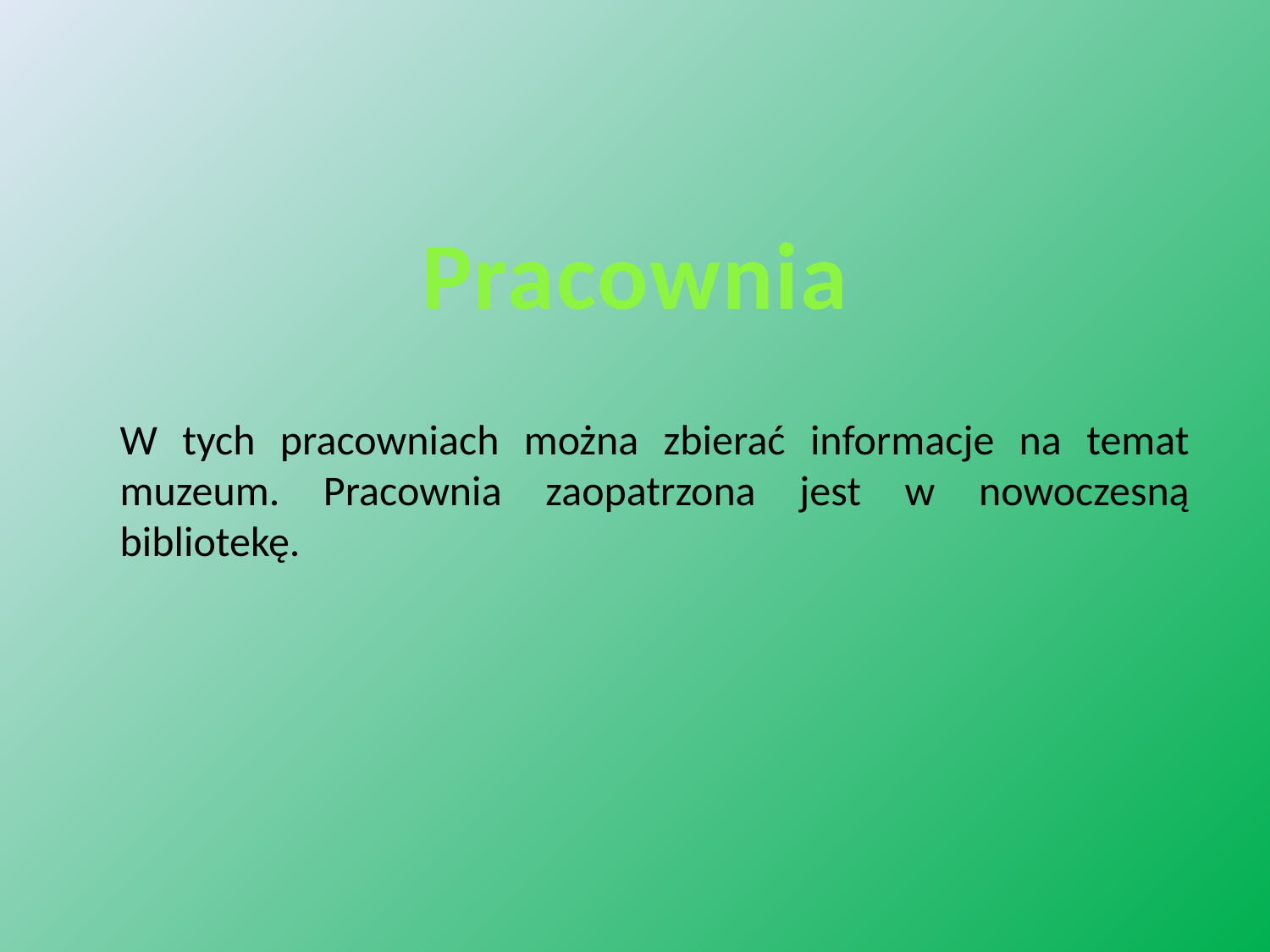

Pracownia
	W tych pracowniach można zbierać informacje na temat muzeum. Pracownia zaopatrzona jest w nowoczesną bibliotekę.